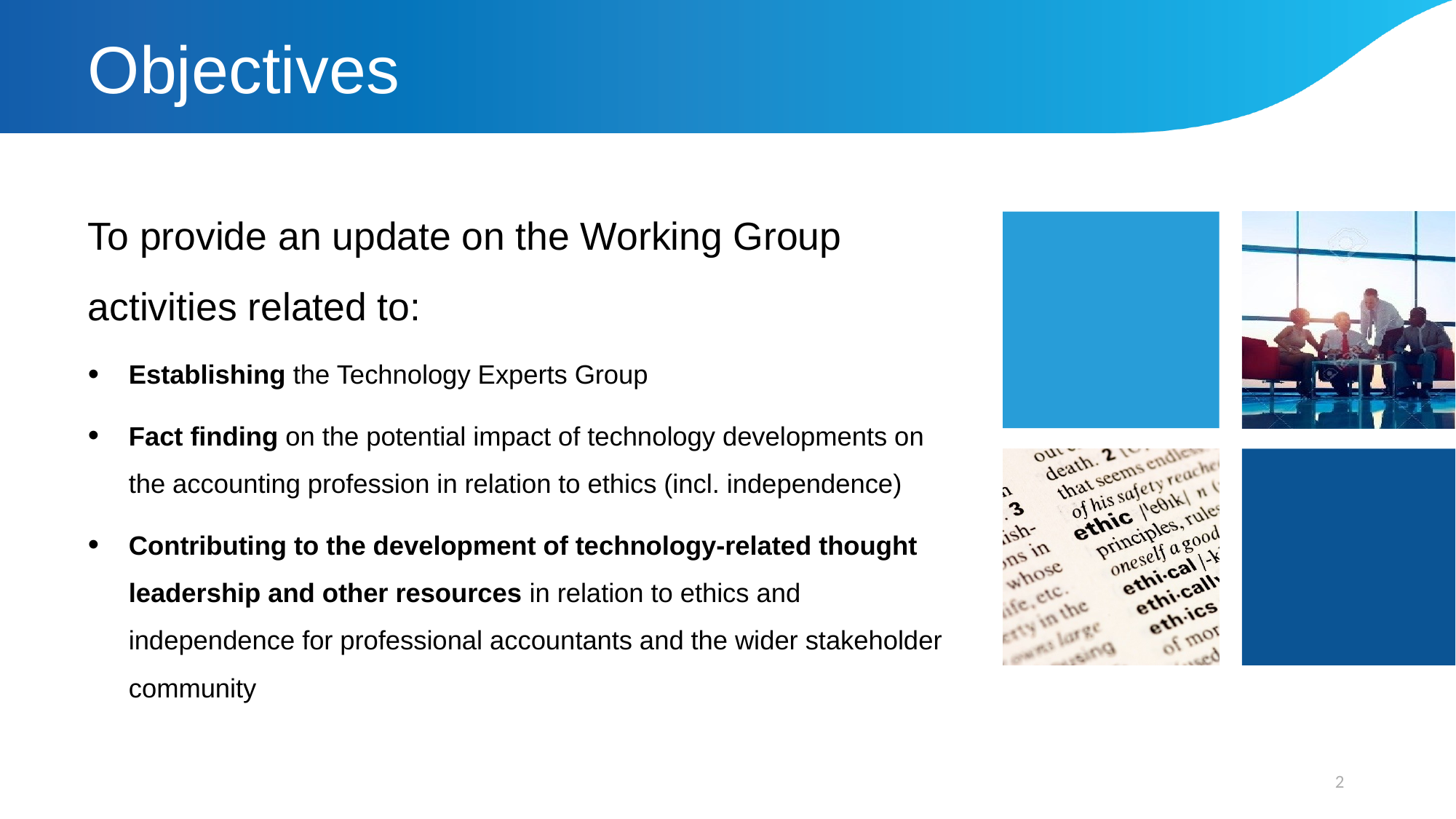

# Objectives
To provide an update on the Working Group activities related to:
Establishing the Technology Experts Group
Fact finding on the potential impact of technology developments on the accounting profession in relation to ethics (incl. independence)
Contributing to the development of technology-related thought leadership and other resources in relation to ethics and independence for professional accountants and the wider stakeholder community
2